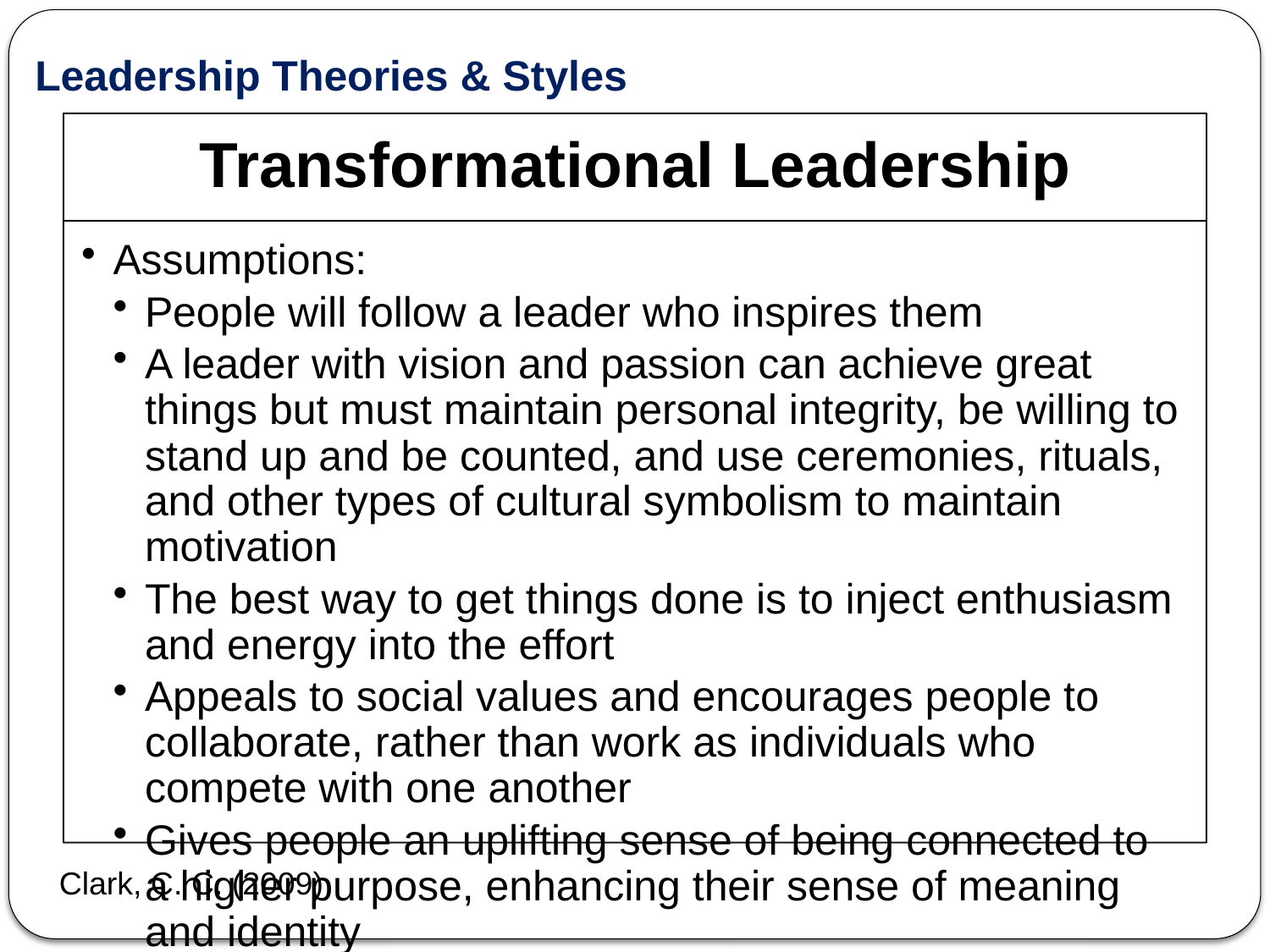

Leadership Theories & Styles
Transformational Leadership
Assumptions:
People will follow a leader who inspires them
A leader with vision and passion can achieve great things but must maintain personal integrity, be willing to stand up and be counted, and use ceremonies, rituals, and other types of cultural symbolism to maintain motivation
The best way to get things done is to inject enthusiasm and energy into the effort
Appeals to social values and encourages people to collaborate, rather than work as individuals who compete with one another
Gives people an uplifting sense of being connected to a higher purpose, enhancing their sense of meaning and identity
Clark, C. C. (2009)